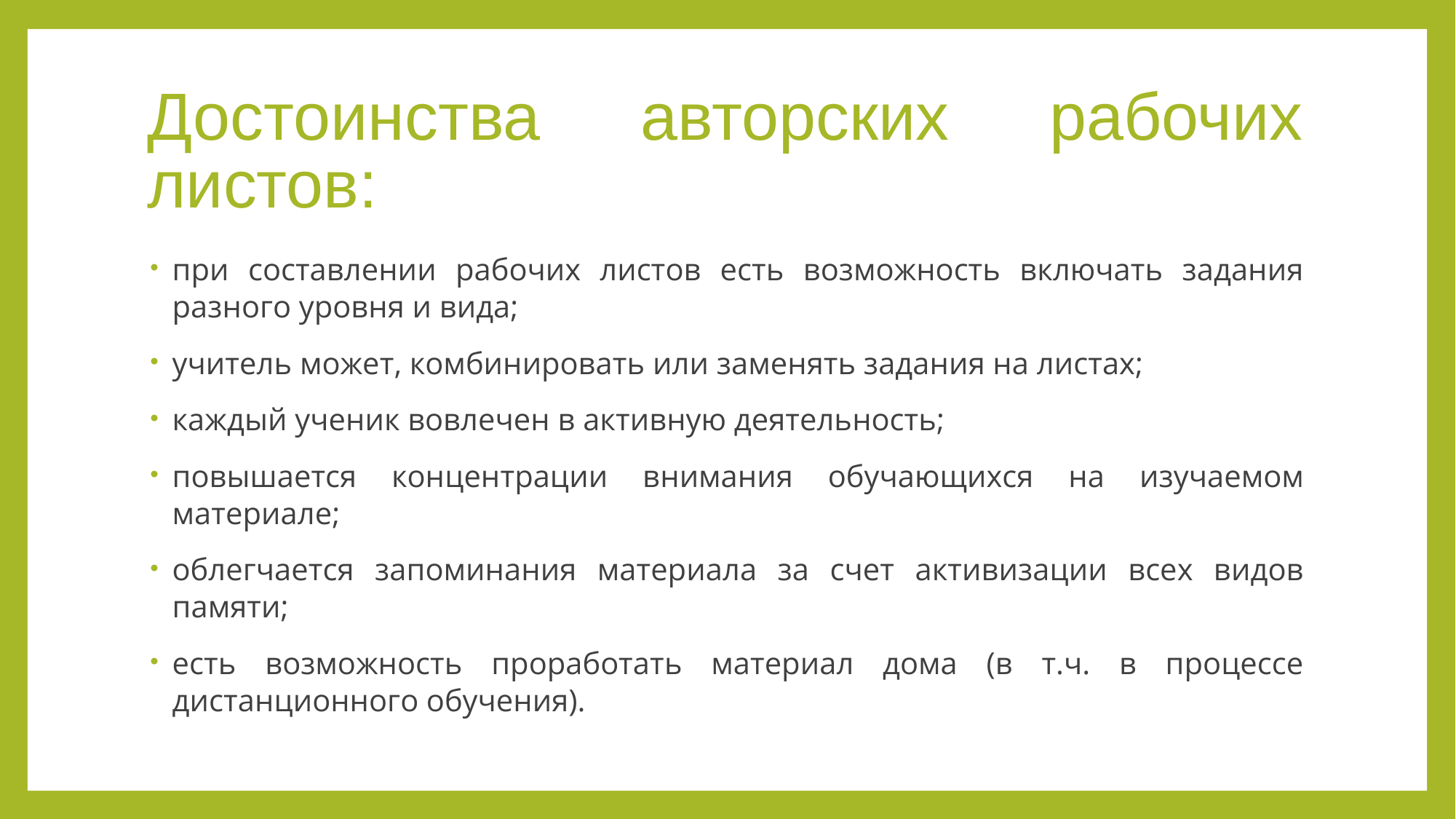

# Достоинства авторских рабочих листов:
при составлении рабочих листов есть возможность включать задания разного уровня и вида;
учитель может, комбинировать или заменять задания на листах;
каждый ученик вовлечен в активную деятельность;
повышается концентрации внимания обучающихся на изучаемом материале;
облегчается запоминания материала за счет активизации всех видов памяти;
есть возможность проработать материал дома (в т.ч. в процессе дистанционного обучения).